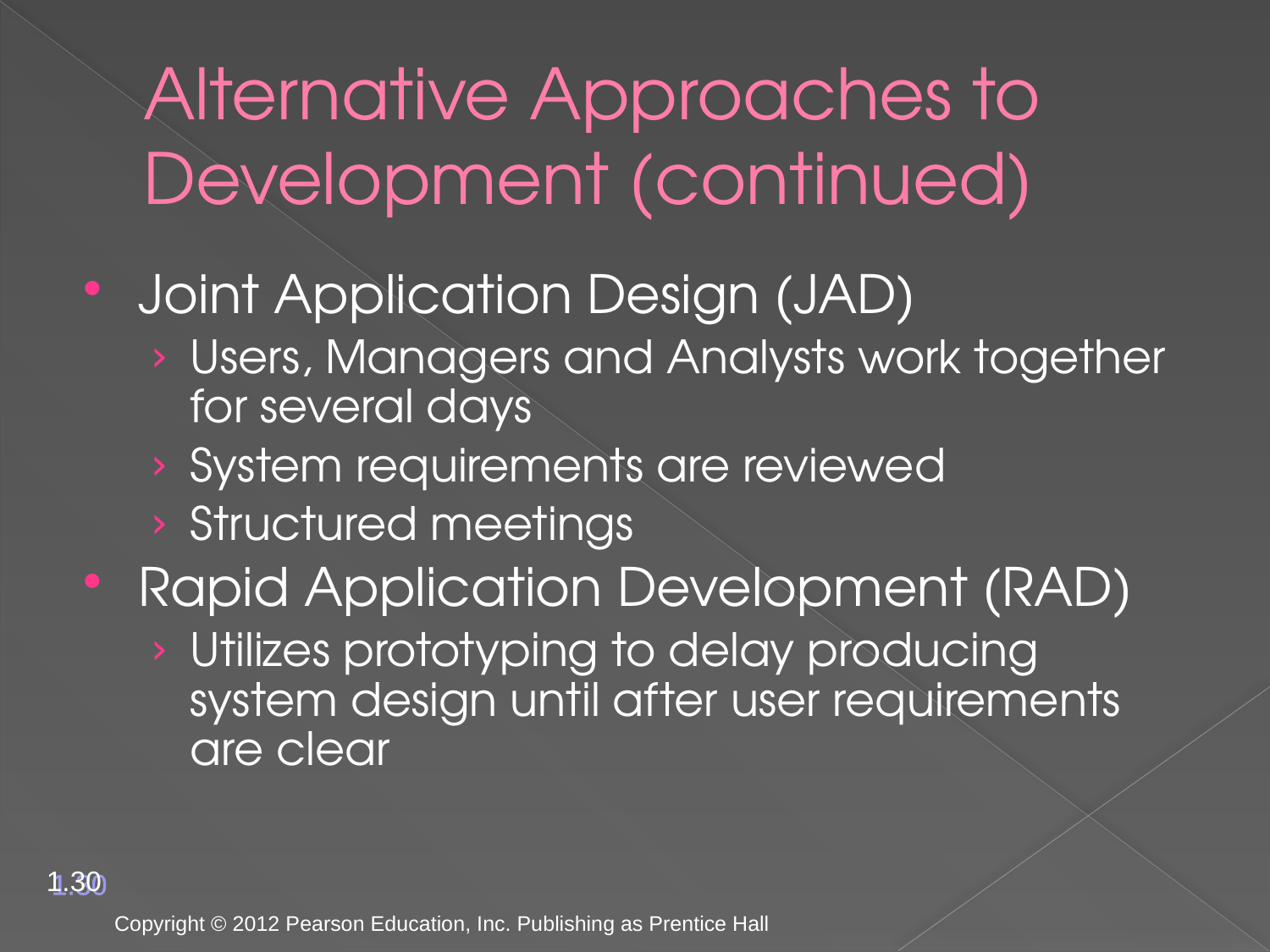

# Alternative Approaches to Development (continued)
Joint Application Design (JAD)
Users, Managers and Analysts work together for several days
System requirements are reviewed
Structured meetings
Rapid Application Development (RAD)
Utilizes prototyping to delay producing system design until after user requirements are clear

1.30
Copyright © 2012 Pearson Education, Inc. Publishing as Prentice Hall